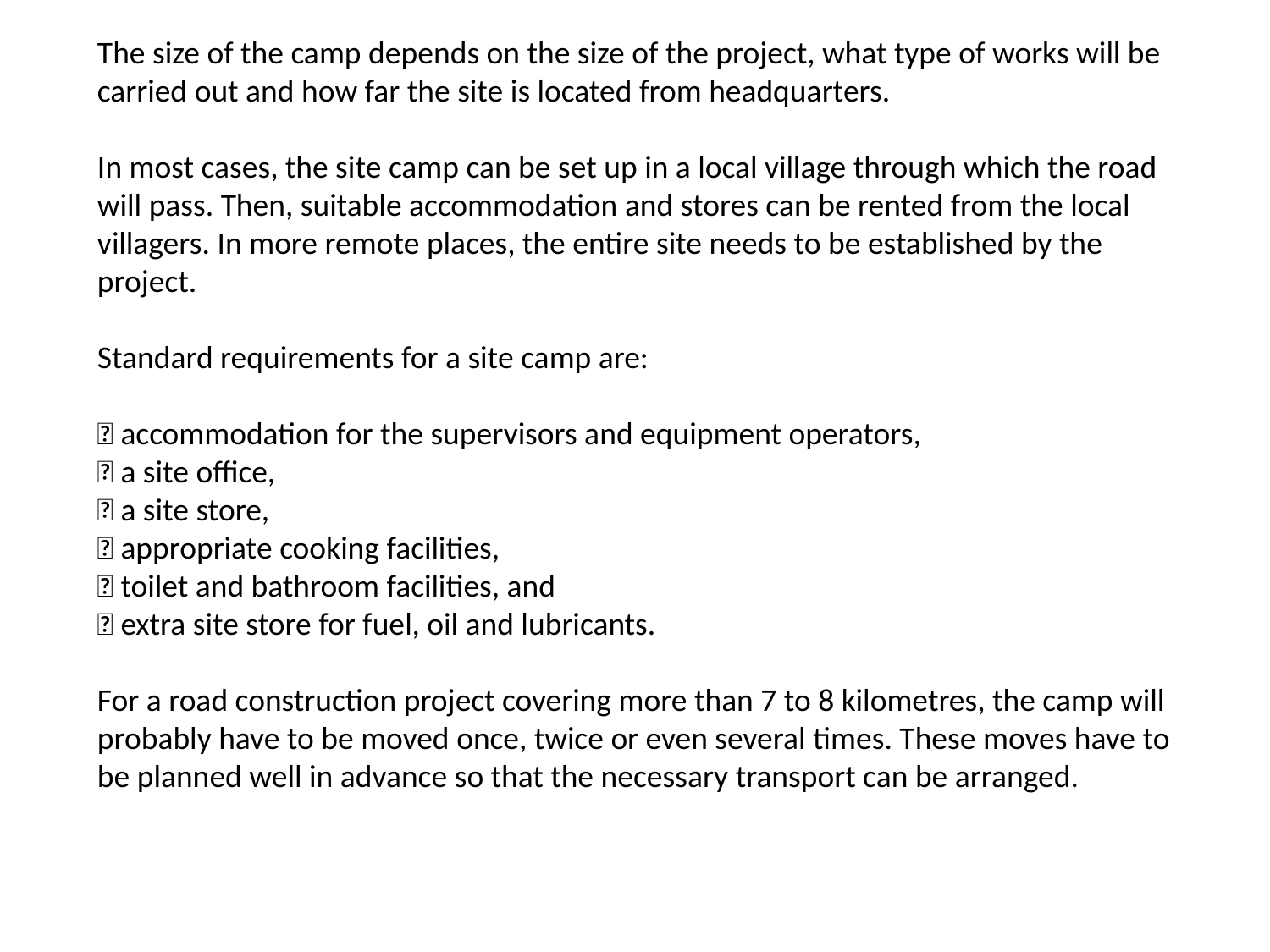

The size of the camp depends on the size of the project, what type of works will be
carried out and how far the site is located from headquarters.

In most cases, the site camp can be set up in a local village through which the road will pass. Then, suitable accommodation and stores can be rented from the local villagers. In more remote places, the entire site needs to be established by the project.

Standard requirements for a site camp are:

􀀹 accommodation for the supervisors and equipment operators,
􀀹 a site office,
􀀹 a site store,
􀀹 appropriate cooking facilities,
􀀹 toilet and bathroom facilities, and
􀀹 extra site store for fuel, oil and lubricants.

For a road construction project covering more than 7 to 8 kilometres, the camp will
probably have to be moved once, twice or even several times. These moves have to be planned well in advance so that the necessary transport can be arranged.